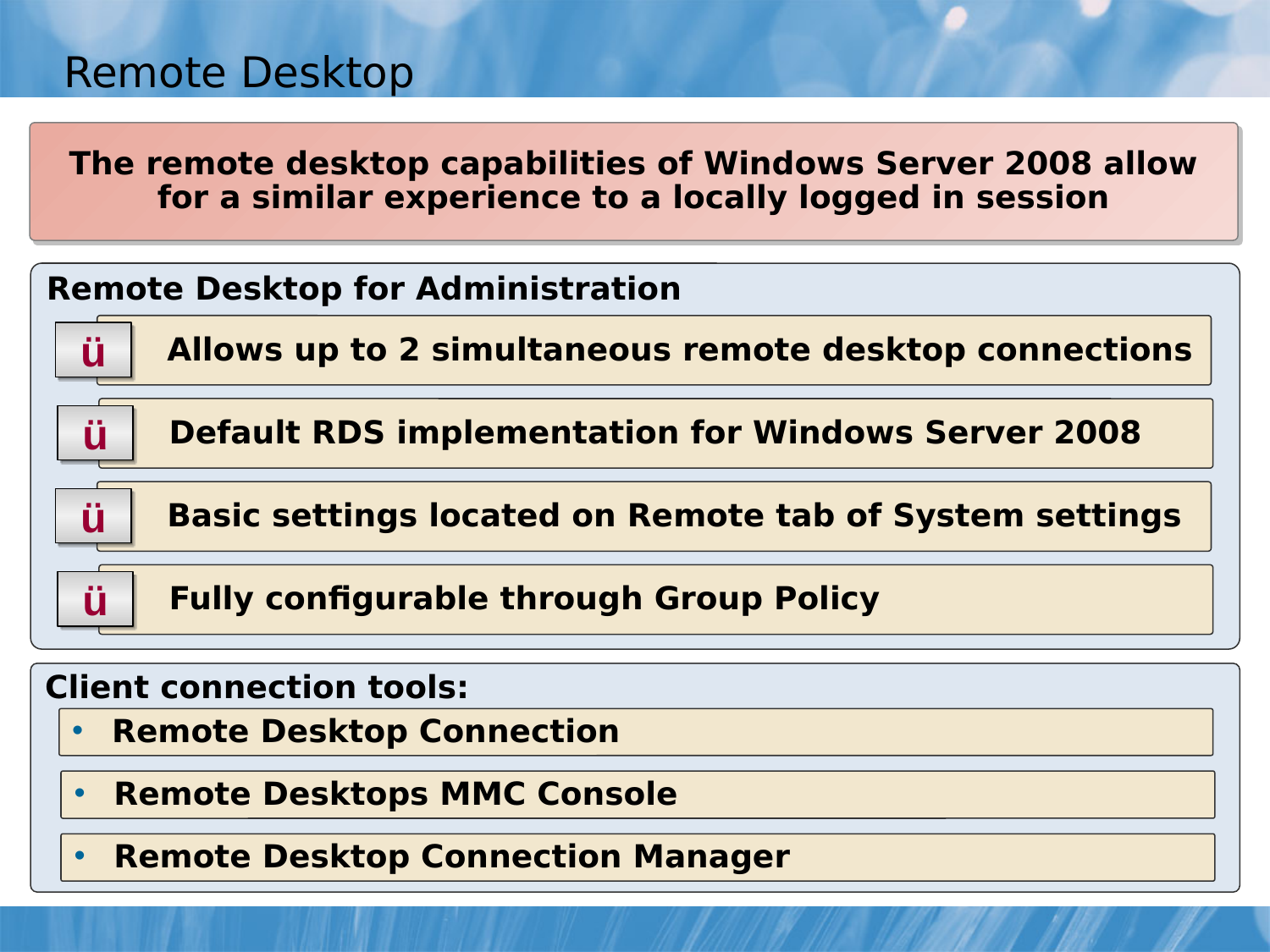

# Remote Desktop
The remote desktop capabilities of Windows Server 2008 allow for a similar experience to a locally logged in session
Remote Desktop for Administration
	   Allows up to 2 simultaneous remote desktop connections
ü
	   Default RDS implementation for Windows Server 2008
ü
	   Basic settings located on Remote tab of System settings
ü
	   Fully configurable through Group Policy
ü
Client connection tools:
Remote Desktop Connection
Remote Desktops MMC Console
Remote Desktop Connection Manager